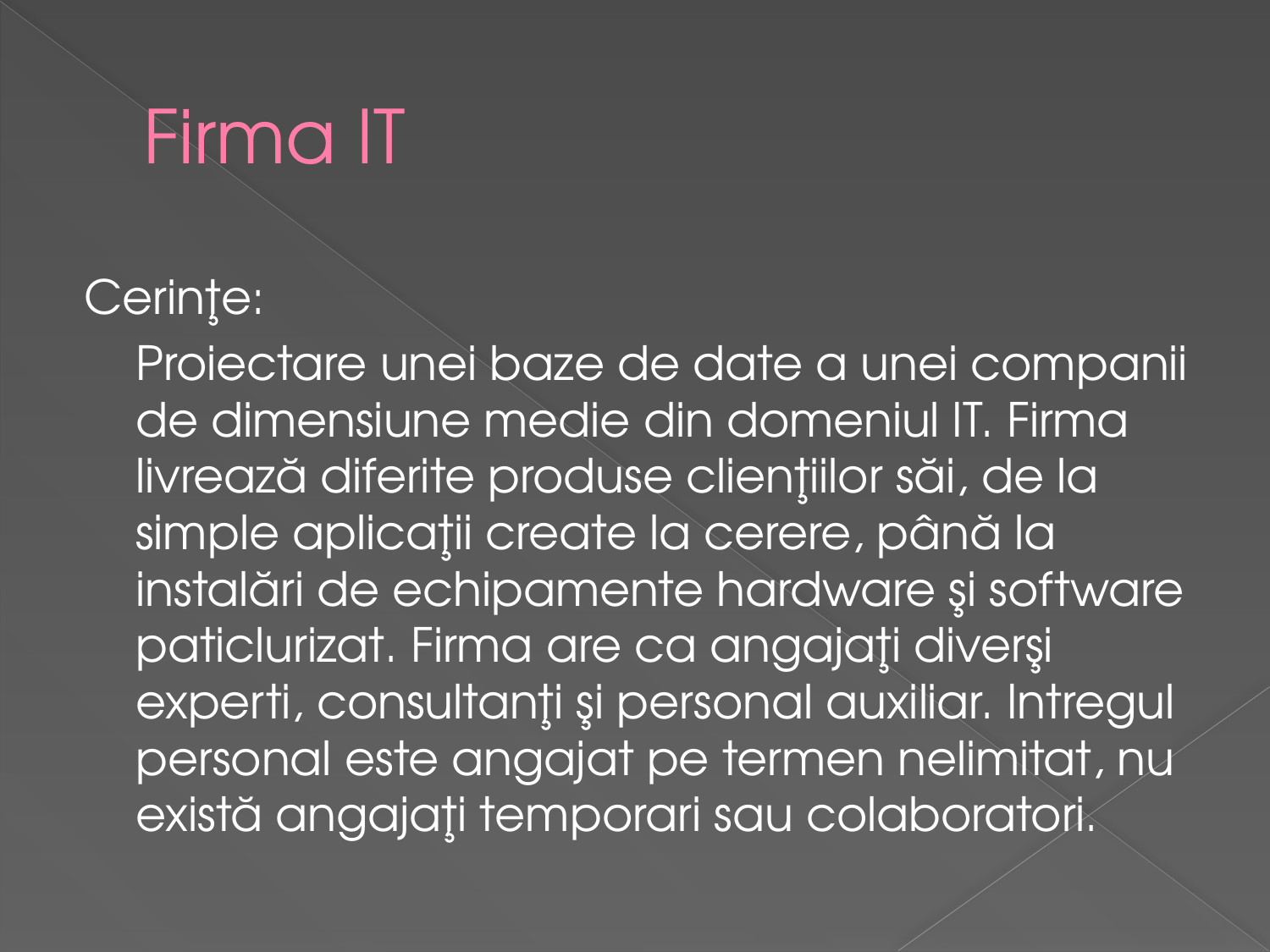

# Firma IT
Cerinţe:
		Proiectare unei baze de date a unei companii de dimensiune medie din domeniul IT. Firma livrează diferite produse clienţiilor săi, de la simple aplicaţii create la cerere, până la instalări de echipamente hardware şi software paticlurizat. Firma are ca angajaţi diverşi experti, consultanţi şi personal auxiliar. Intregul personal este angajat pe termen nelimitat, nu există angajaţi temporari sau colaboratori.